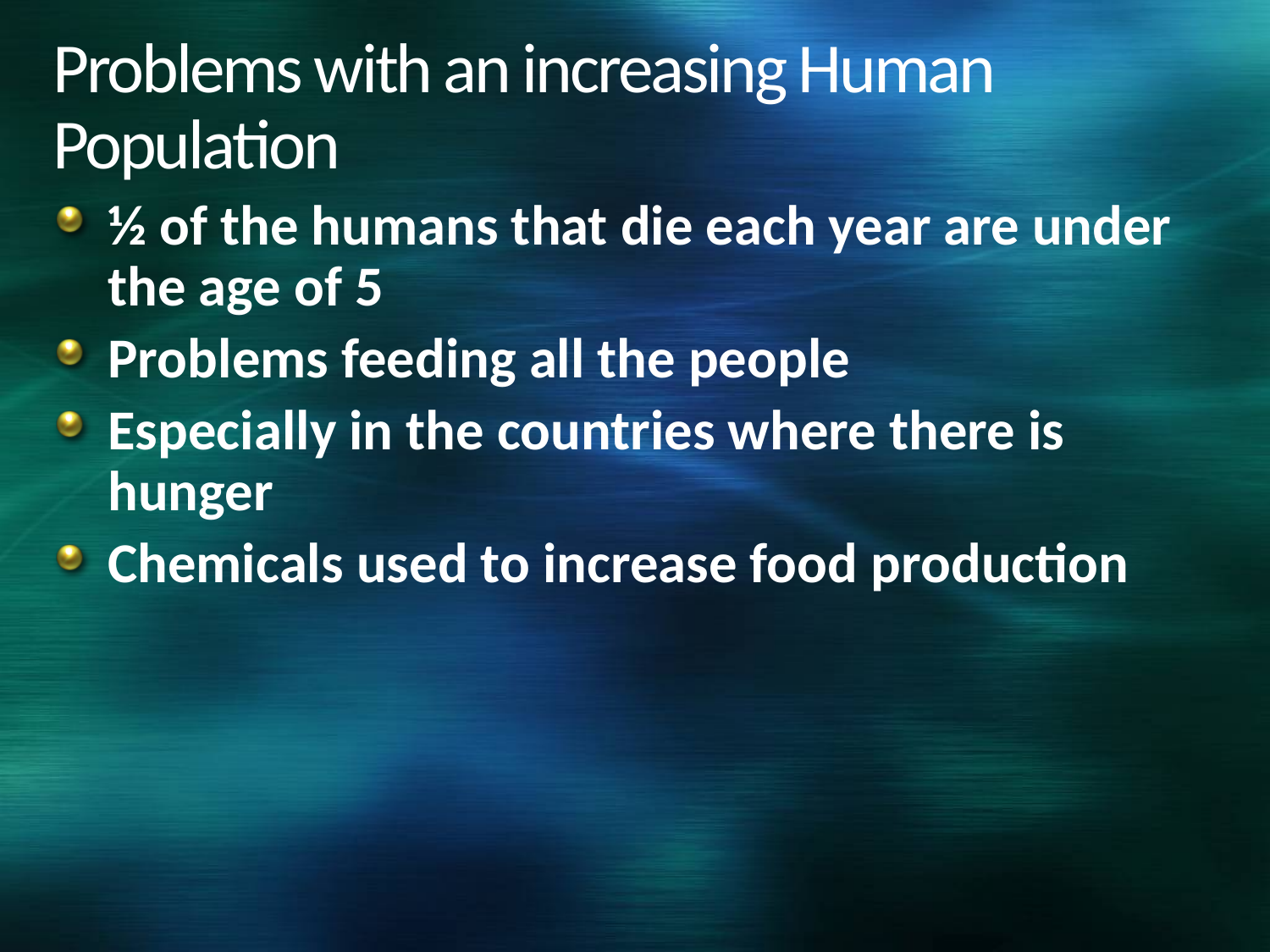

# Problems with an increasing Human Population
½ of the humans that die each year are under the age of 5
Problems feeding all the people
Especially in the countries where there is hunger
Chemicals used to increase food production